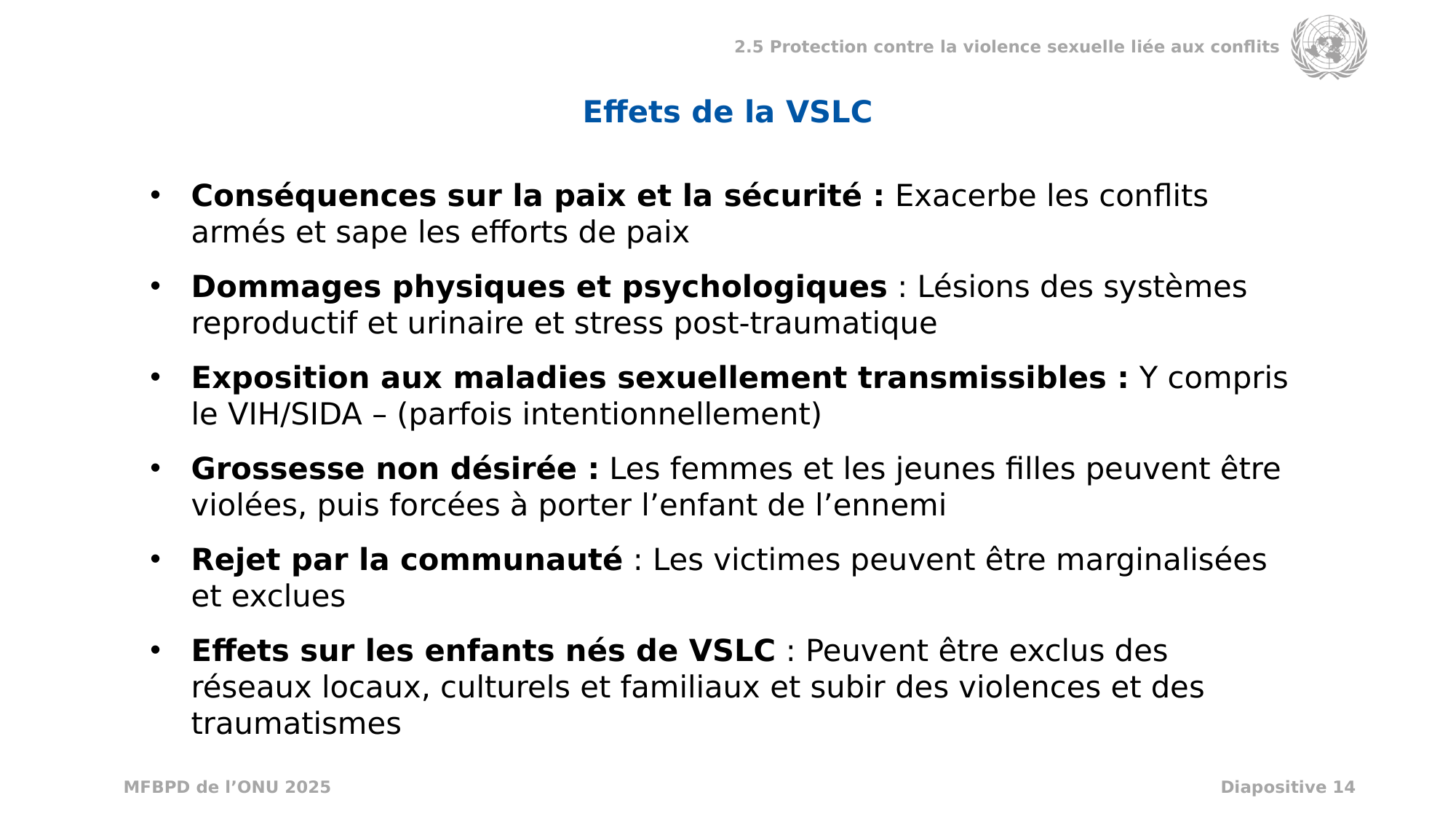

Effets de la VSLC
Conséquences sur la paix et la sécurité : Exacerbe les conflits armés et sape les efforts de paix
Dommages physiques et psychologiques : Lésions des systèmes reproductif et urinaire et stress post-traumatique
Exposition aux maladies sexuellement transmissibles : Y compris le VIH/SIDA – (parfois intentionnellement)
Grossesse non désirée : Les femmes et les jeunes filles peuvent être violées, puis forcées à porter l’enfant de l’ennemi
Rejet par la communauté : Les victimes peuvent être marginalisées et exclues
Effets sur les enfants nés de VSLC : Peuvent être exclus des réseaux locaux, culturels et familiaux et subir des violences et des traumatismes